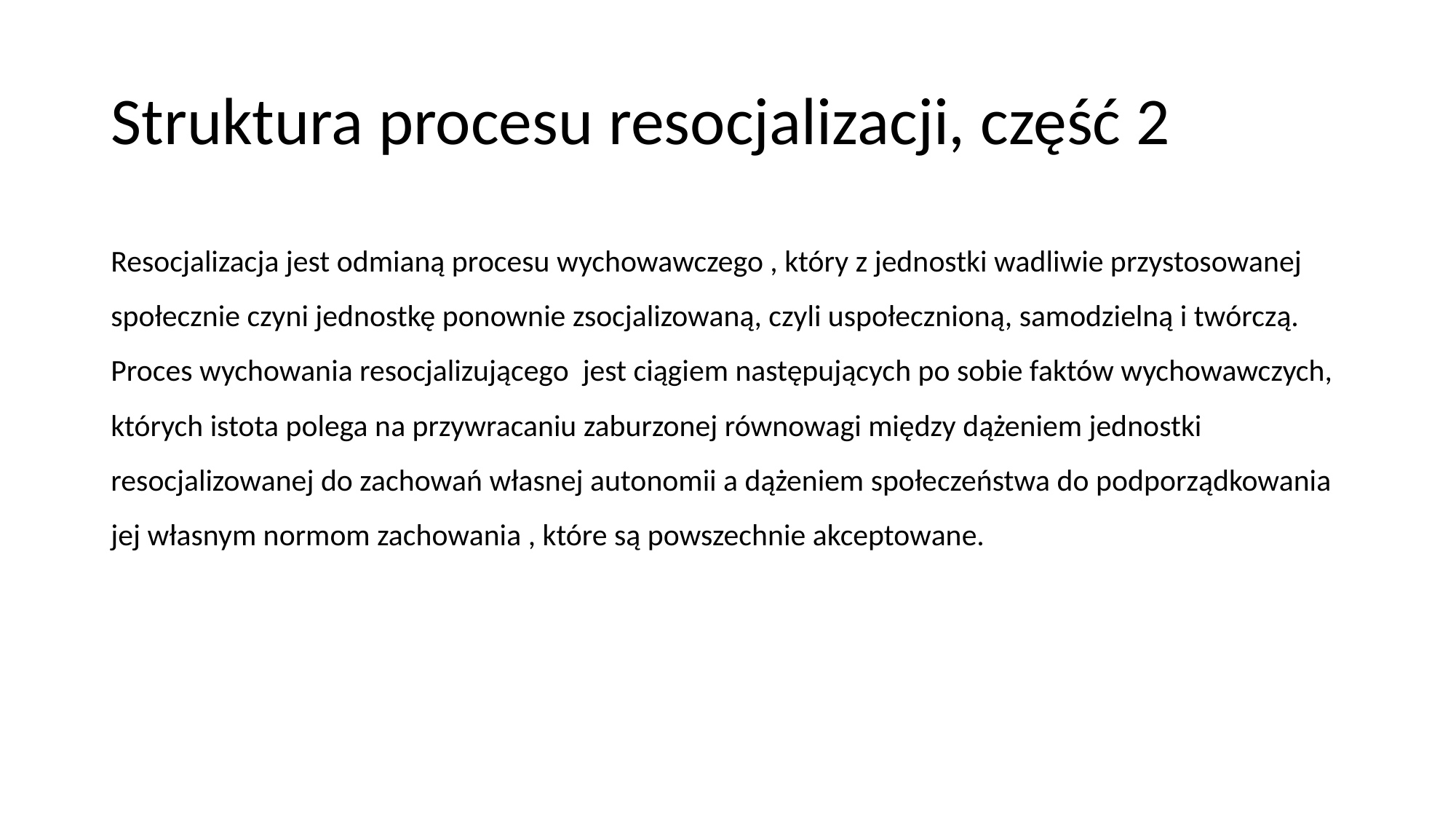

# Struktura procesu resocjalizacji, część 2
Resocjalizacja jest odmianą procesu wychowawczego , który z jednostki wadliwie przystosowanej społecznie czyni jednostkę ponownie zsocjalizowaną, czyli uspołecznioną, samodzielną i twórczą.
Proces wychowania resocjalizującego  jest ciągiem następujących po sobie faktów wychowawczych, których istota polega na przywracaniu zaburzonej równowagi między dążeniem jednostki resocjalizowanej do zachowań własnej autonomii a dążeniem społeczeństwa do podporządkowania jej własnym normom zachowania , które są powszechnie akceptowane.